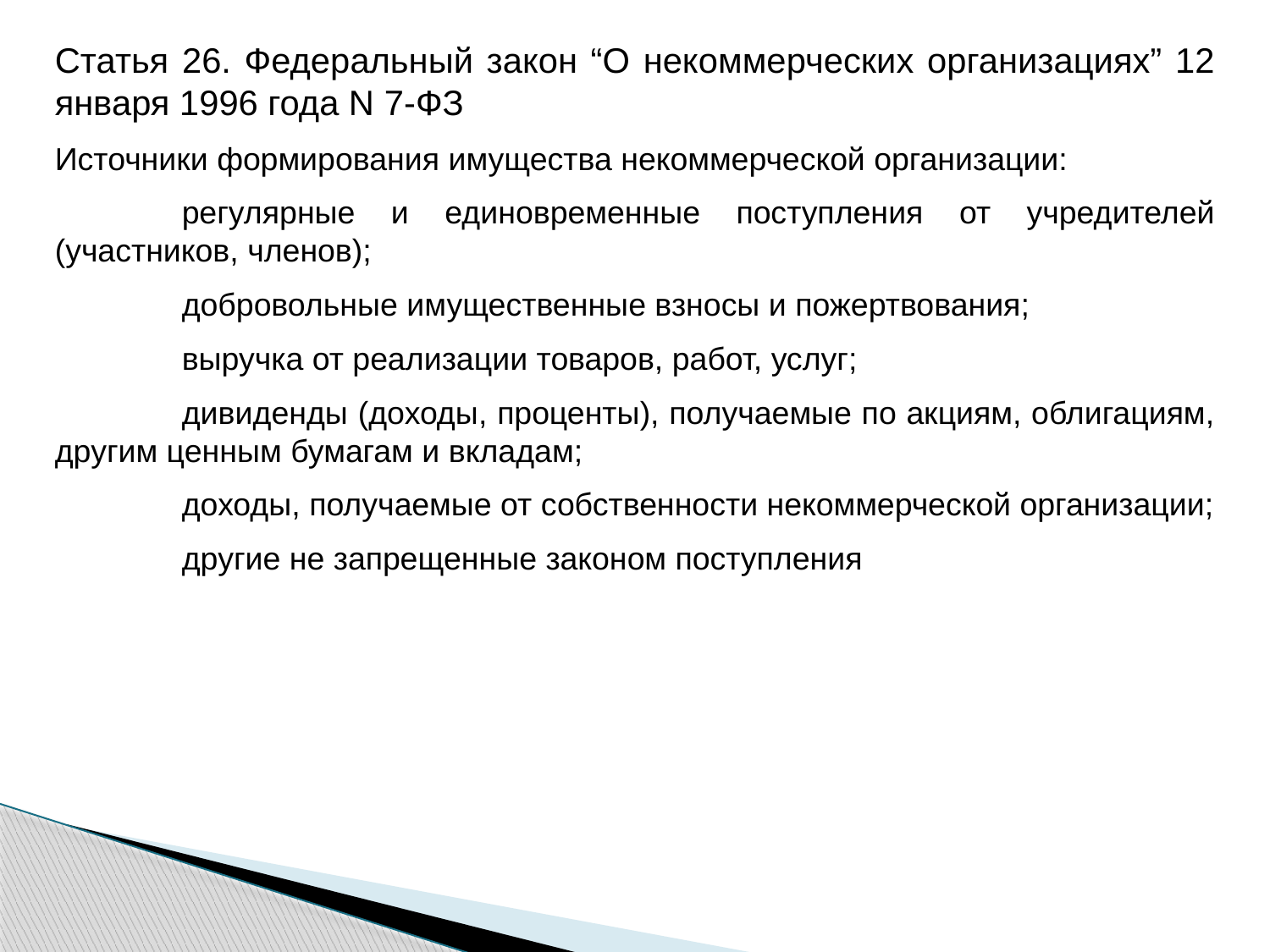

Cтатья 26. Федеральный закон “О некоммерческих организациях” 12 января 1996 года N 7-ФЗ
Источники формирования имущества некоммерческой организации:
	регулярные и единовременные поступления от учредителей (участников, членов);
	добровольные имущественные взносы и пожертвования;
	выручка от реализации товаров, работ, услуг;
	дивиденды (доходы, проценты), получаемые по акциям, облигациям, другим ценным бумагам и вкладам;
	доходы, получаемые от собственности некоммерческой организации;
	другие не запрещенные законом поступления